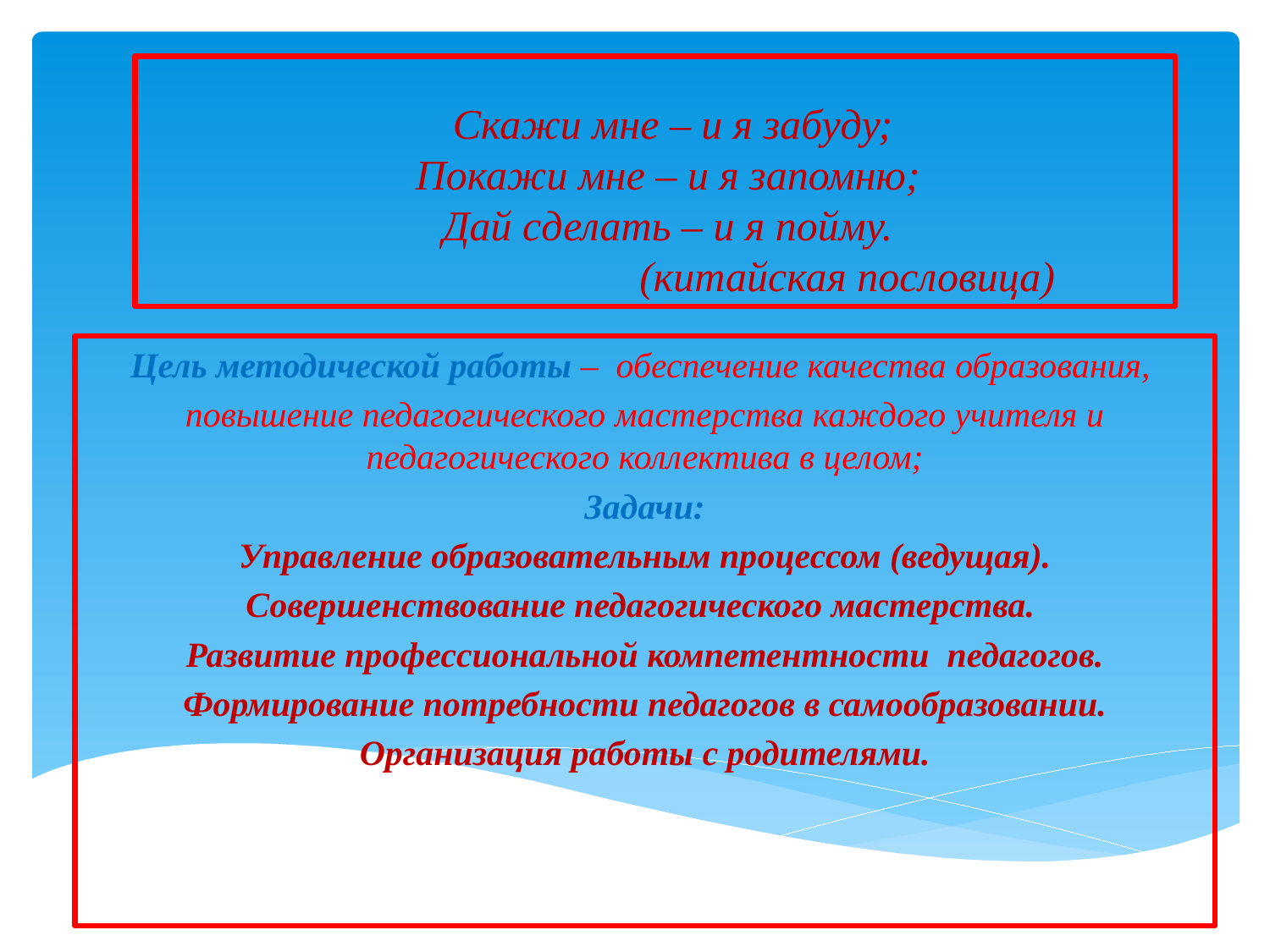

# Скажи мне – и я забуду; Покажи мне – и я запомню; Дай сделать – и я пойму. (китайская пословица)
Цель методической работы –  обеспечение качества образования,
повышение педагогического мастерства каждого учителя и педагогического коллектива в целом;
Задачи:
Управление образовательным процессом (ведущая).
Совершенствование педагогического мастерства.
Развитие профессиональной компетентности  педагогов.
Формирование потребности педагогов в самообразовании.
Организация работы с родителями.